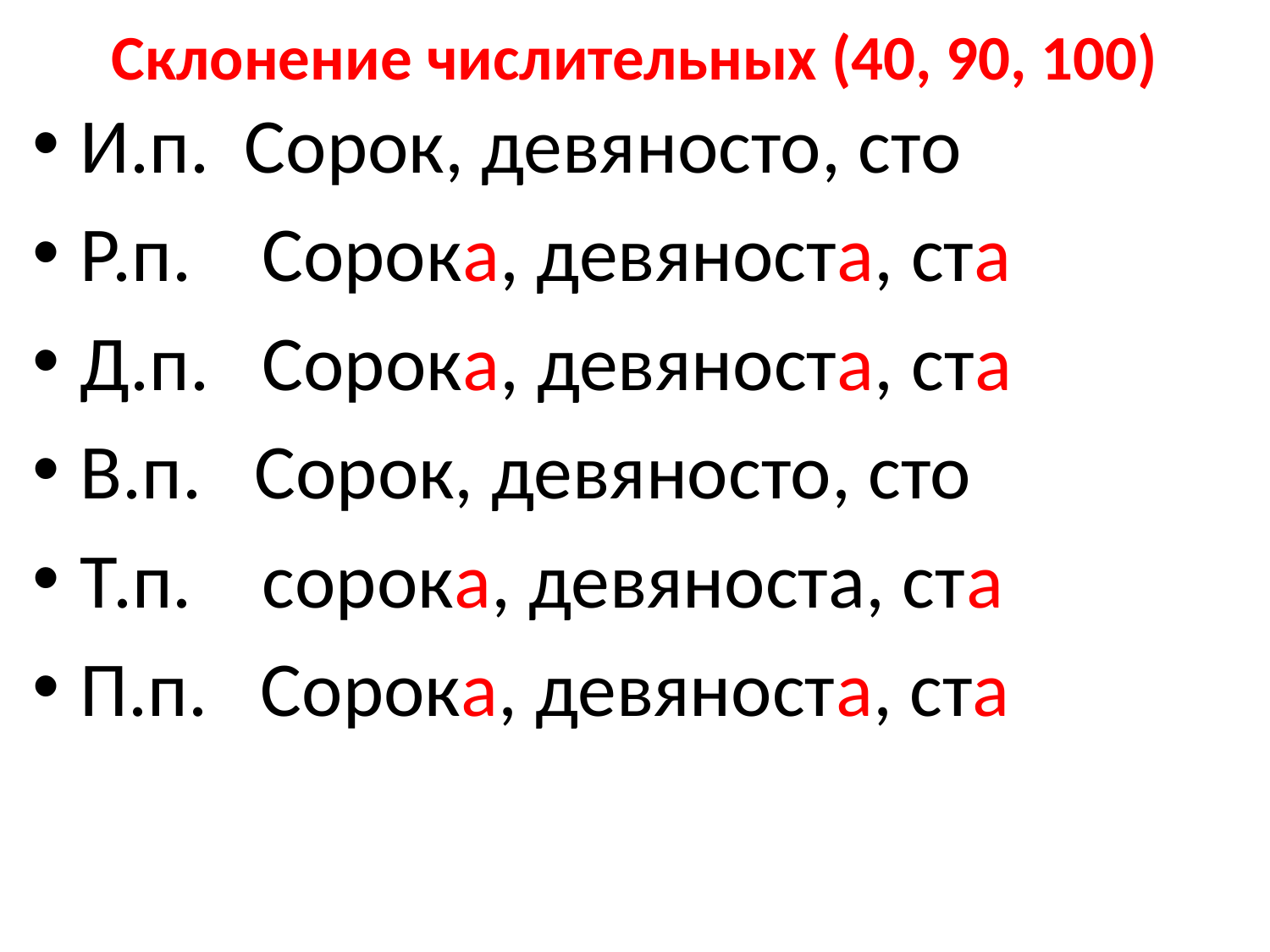

# Склонение числительных (40, 90, 100)
И.п.  Сорок, девяносто, сто
Р.п.    Сорока, девяноста, ста
Д.п.   Сорока, девяноста, ста
В.п.   Сорок, девяносто, сто
Т.п.    сорока, девяноста, ста
П.п.   Сорока, девяноста, ста